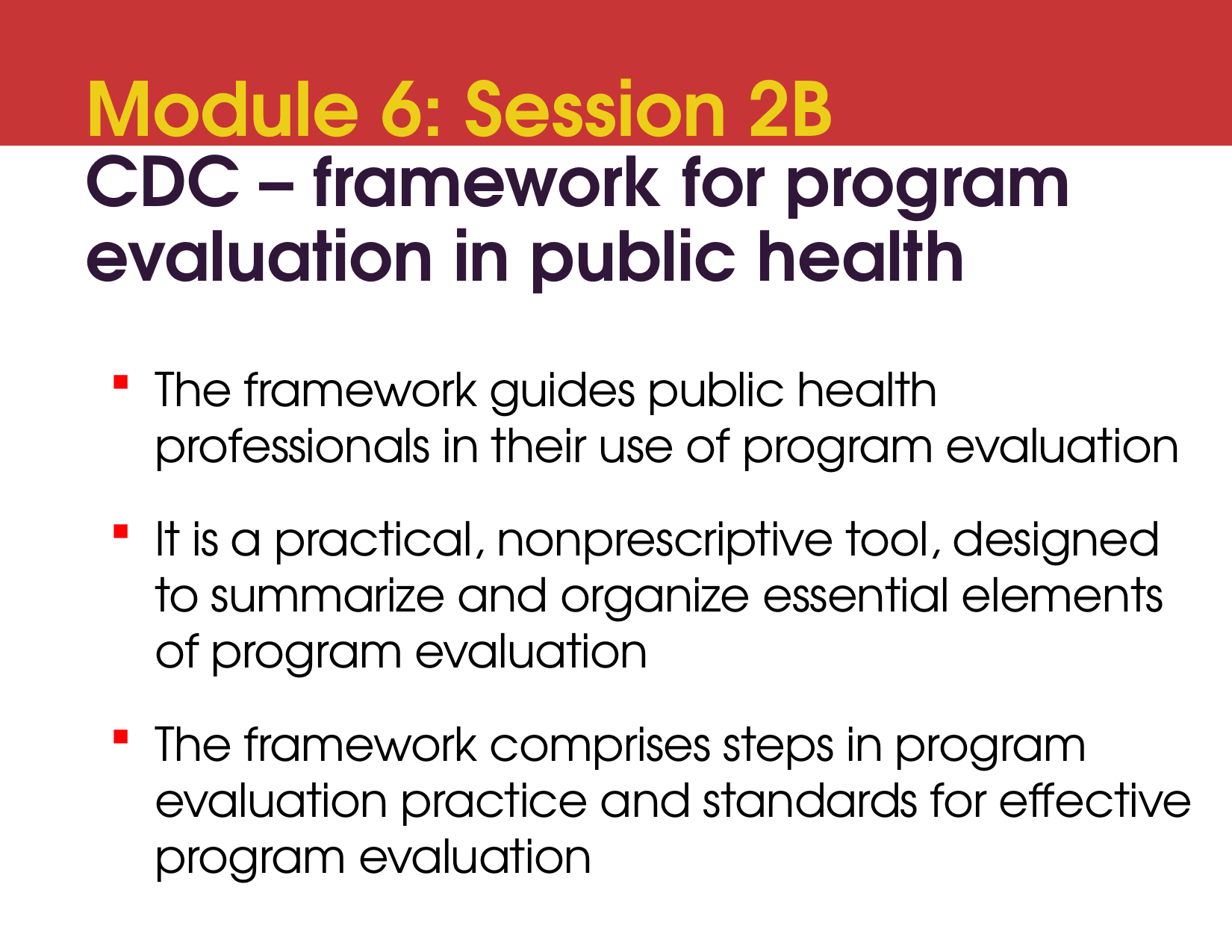

# Module 6: Session 2B
CDC – framework for program evaluation in public health
The framework guides public health professionals in their use of program evaluation
It is a practical, nonprescriptive tool, designed to summarize and organize essential elements of program evaluation
The framework comprises steps in program evaluation practice and standards for effective program evaluation